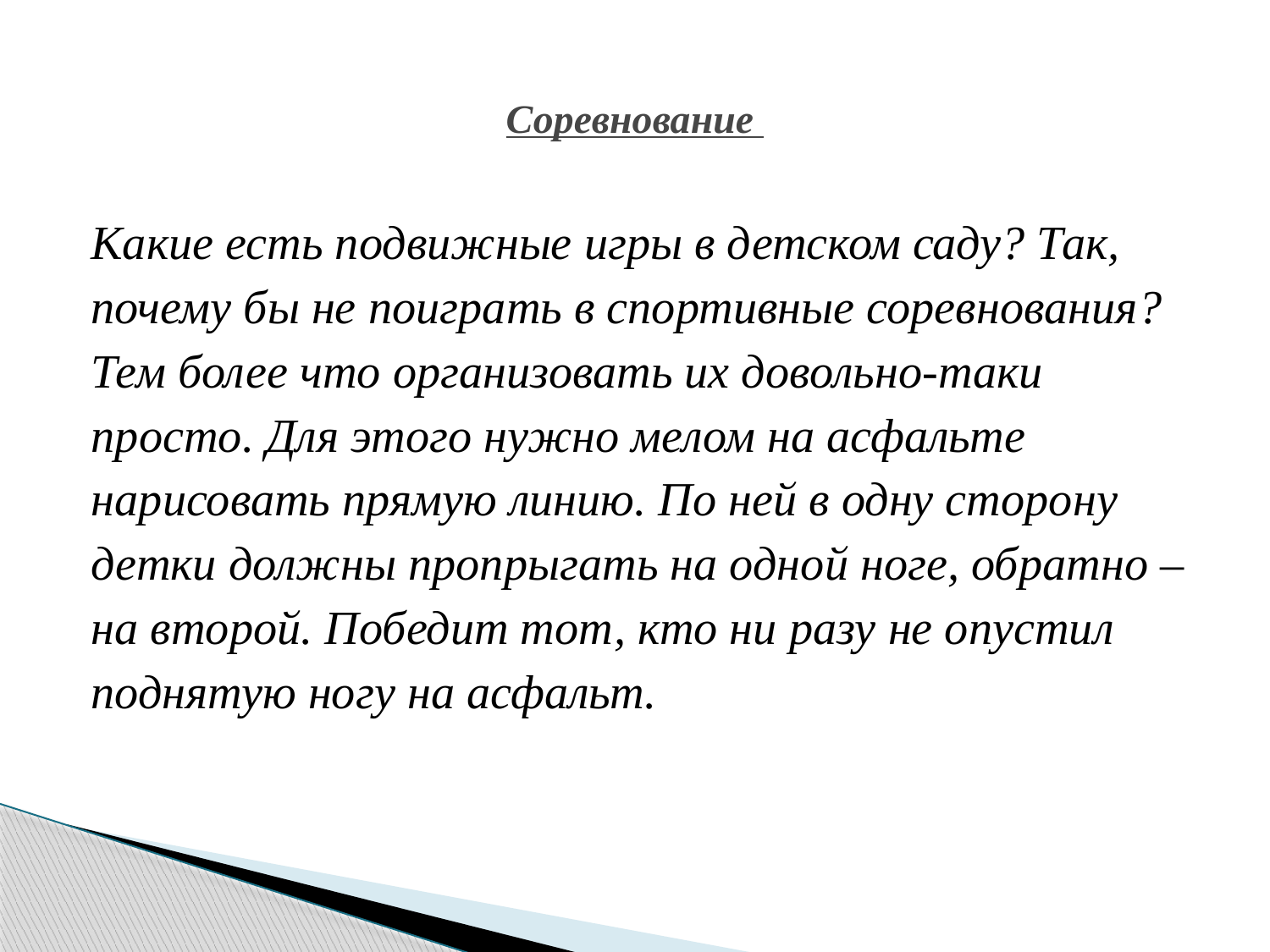

# Соревнование
Какие есть подвижные игры в детском саду? Так,
почему бы не поиграть в спортивные соревнования?
Тем более что организовать их довольно-таки
просто. Для этого нужно мелом на асфальте
нарисовать прямую линию. По ней в одну сторону
детки должны пропрыгать на одной ноге, обратно –
на второй. Победит тот, кто ни разу не опустил
поднятую ногу на асфальт.